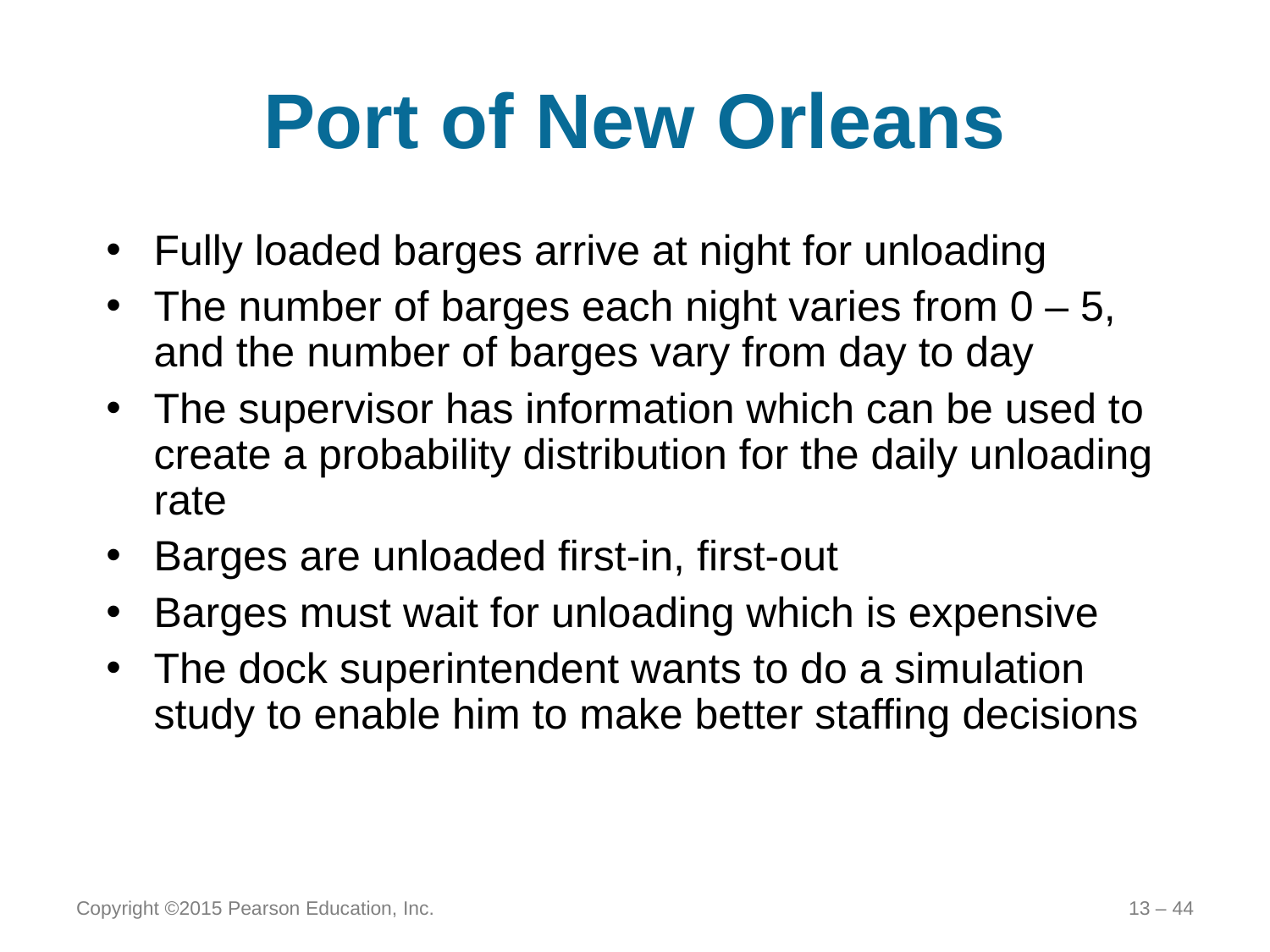

# Port of New Orleans
Fully loaded barges arrive at night for unloading
The number of barges each night varies from 0 – 5, and the number of barges vary from day to day
The supervisor has information which can be used to create a probability distribution for the daily unloading rate
Barges are unloaded first-in, first-out
Barges must wait for unloading which is expensive
The dock superintendent wants to do a simulation study to enable him to make better staffing decisions
Copyright ©2015 Pearson Education, Inc.
13 – 44